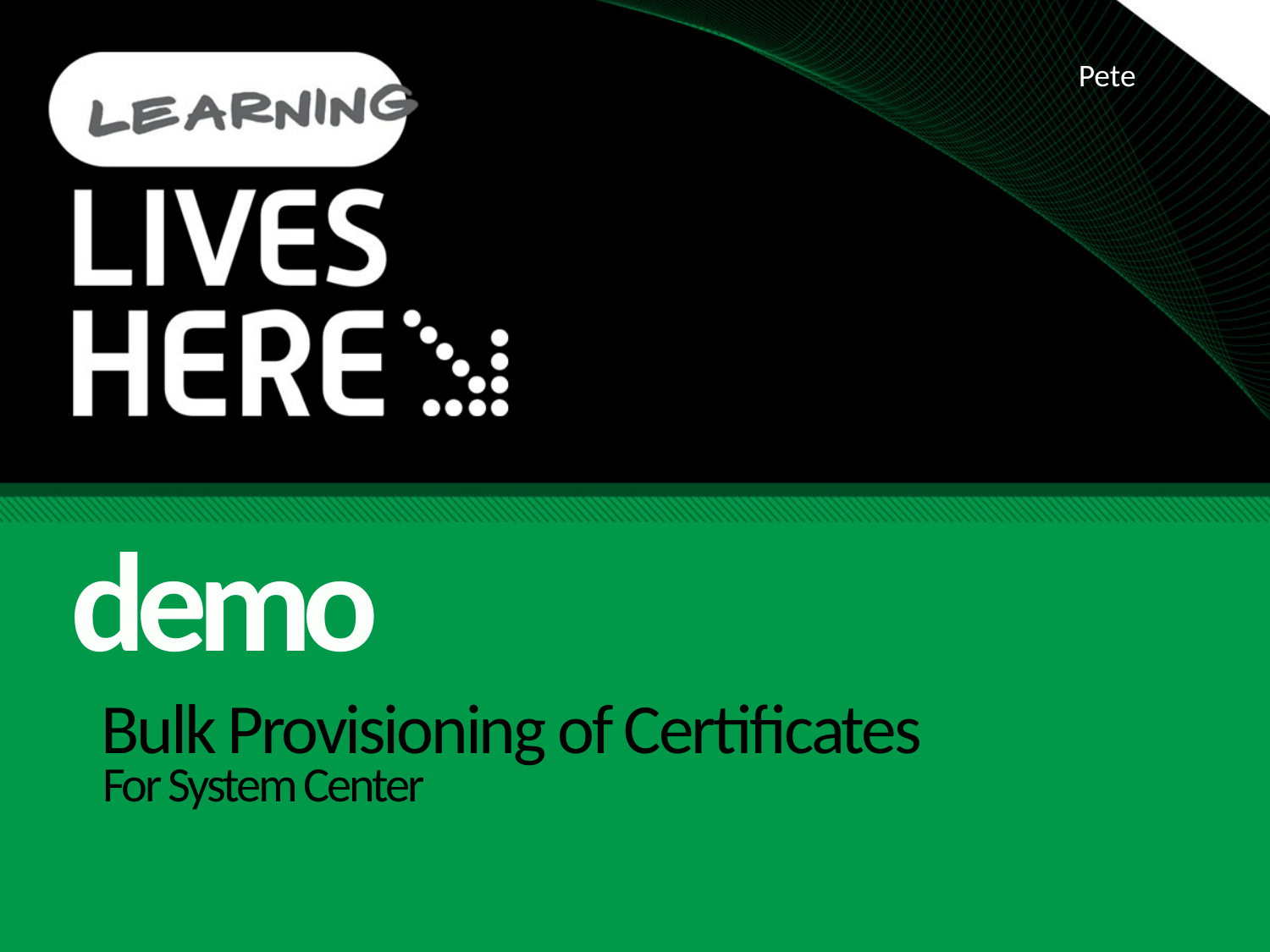

Pete
demo
# Bulk Provisioning of Certificates
For System Center